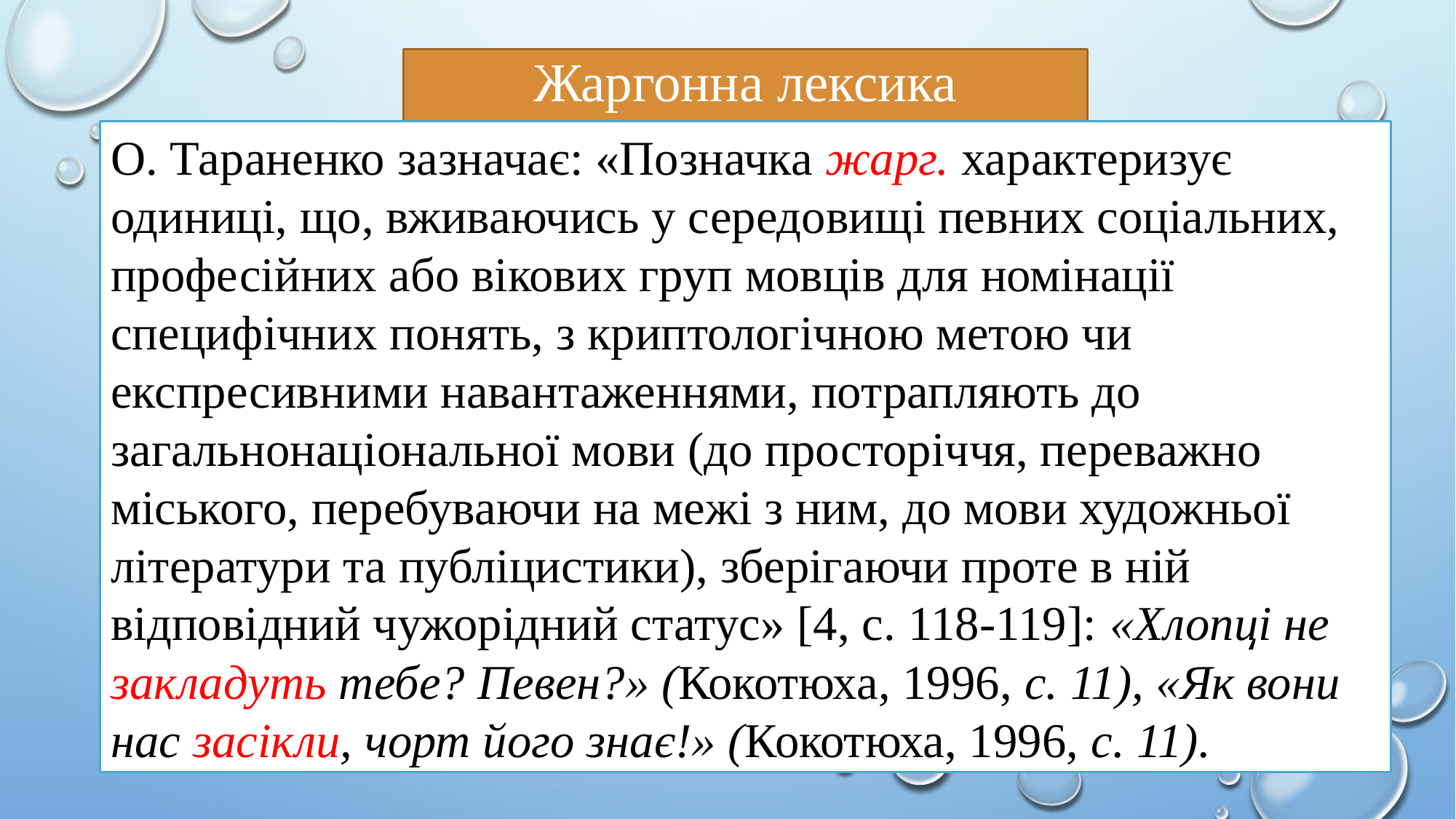

Жаргонна лексика
О. Тараненко зазначає: «Позначка жарг. характеризує одиниці, що, вживаючись у середовищі певних соціальних, професійних або вікових груп мовців для номінації специфічних понять, з криптологічною метою чи експресивними навантаженнями, потрапляють до загальнонаціональної мови (до просторіччя, переважно міського, перебуваючи на межі з ним, до мови художньої літератури та публіцистики), зберігаючи проте в ній відповідний чужорідний статус» [4, с. 118-119]: «Хлопці не закладуть тебе? Певен?» (Кокотюха, 1996, с. 11), «Як вони нас засікли, чорт його знає!» (Кокотюха, 1996, с. 11).